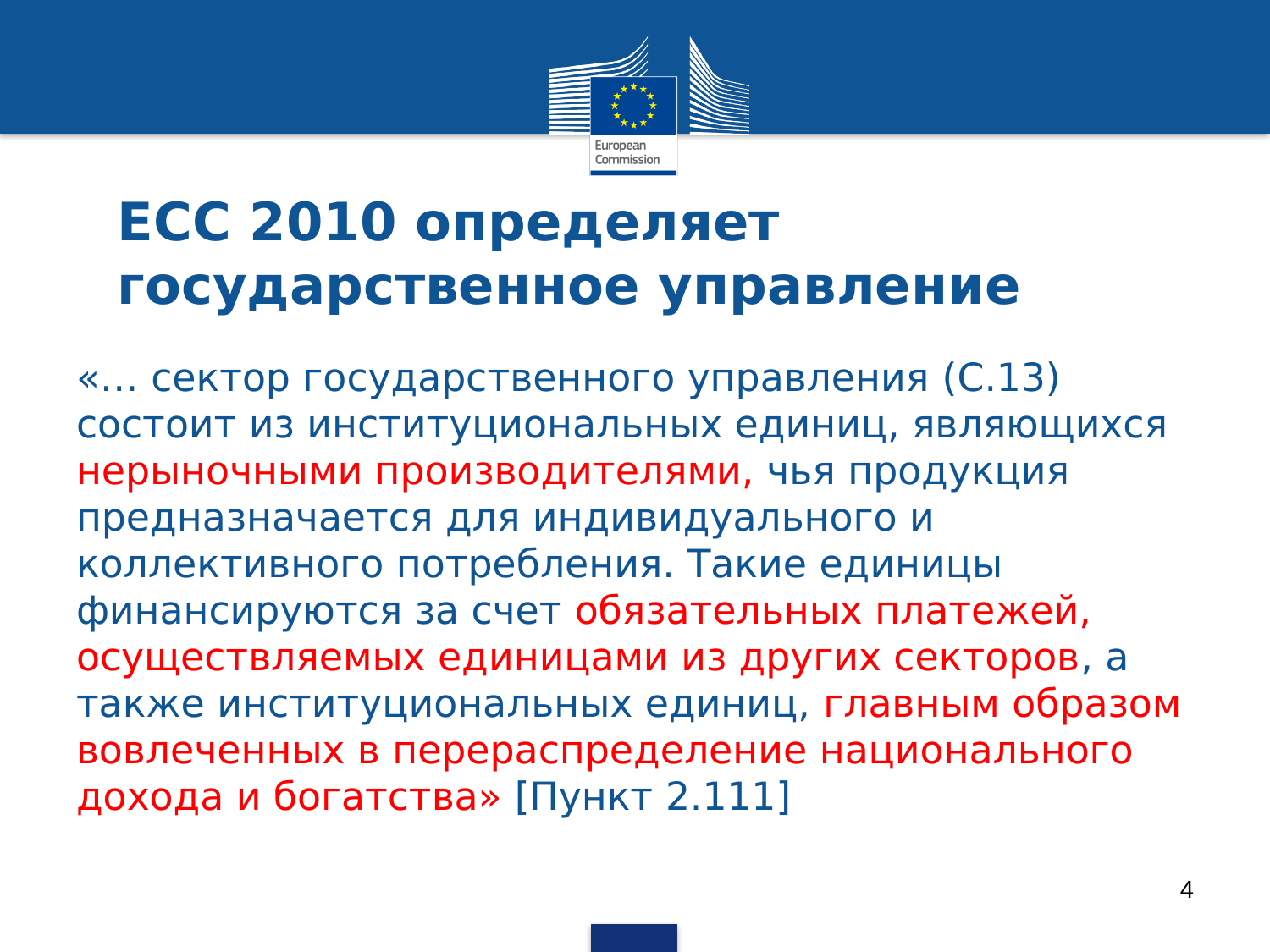

# ЕСС 2010 определяет государственное управление
«… сектор государственного управления (С.13) состоит из институциональных единиц, являющихся нерыночными производителями, чья продукция предназначается для индивидуального и коллективного потребления. Такие единицы финансируются за счет обязательных платежей, осуществляемых единицами из других секторов, а также институциональных единиц, главным образом вовлеченных в перераспределение национального дохода и богатства» [Пункт 2.111]
4